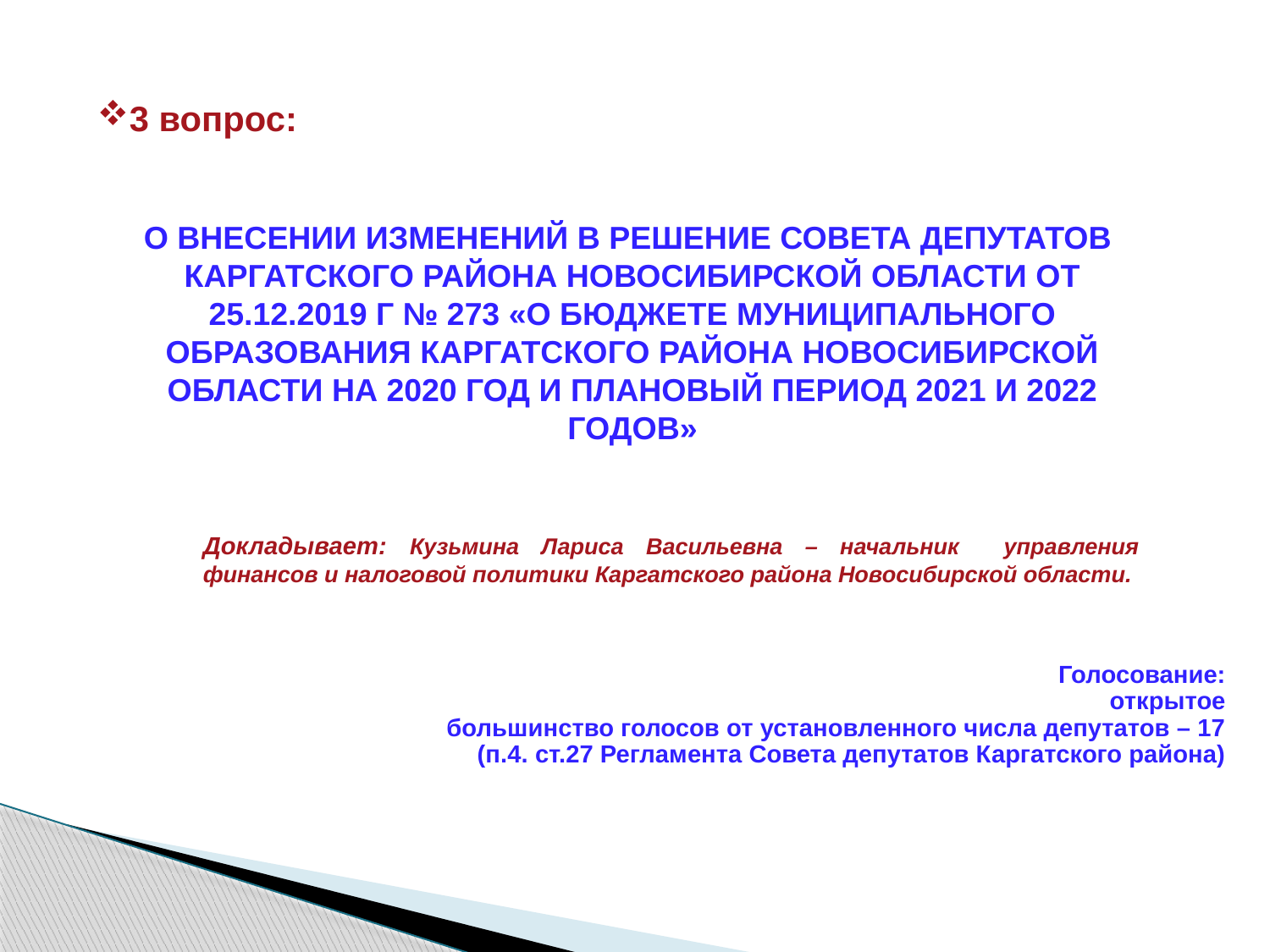

3 вопрос:
О внесении изменений в Решение Совета депутатов  Каргатского района Новосибирской области от 25.12.2019 г № 273 «О бюджете муниципального образования Каргатского района Новосибирской области на 2020 год и плановый период 2021 и 2022 годов»
Докладывает: Кузьмина Лариса Васильевна – начальник  управления финансов и налоговой политики Каргатского района Новосибирской области.
Голосование:
открытое
большинство голосов от установленного числа депутатов – 17
(п.4. ст.27 Регламента Совета депутатов Каргатского района)